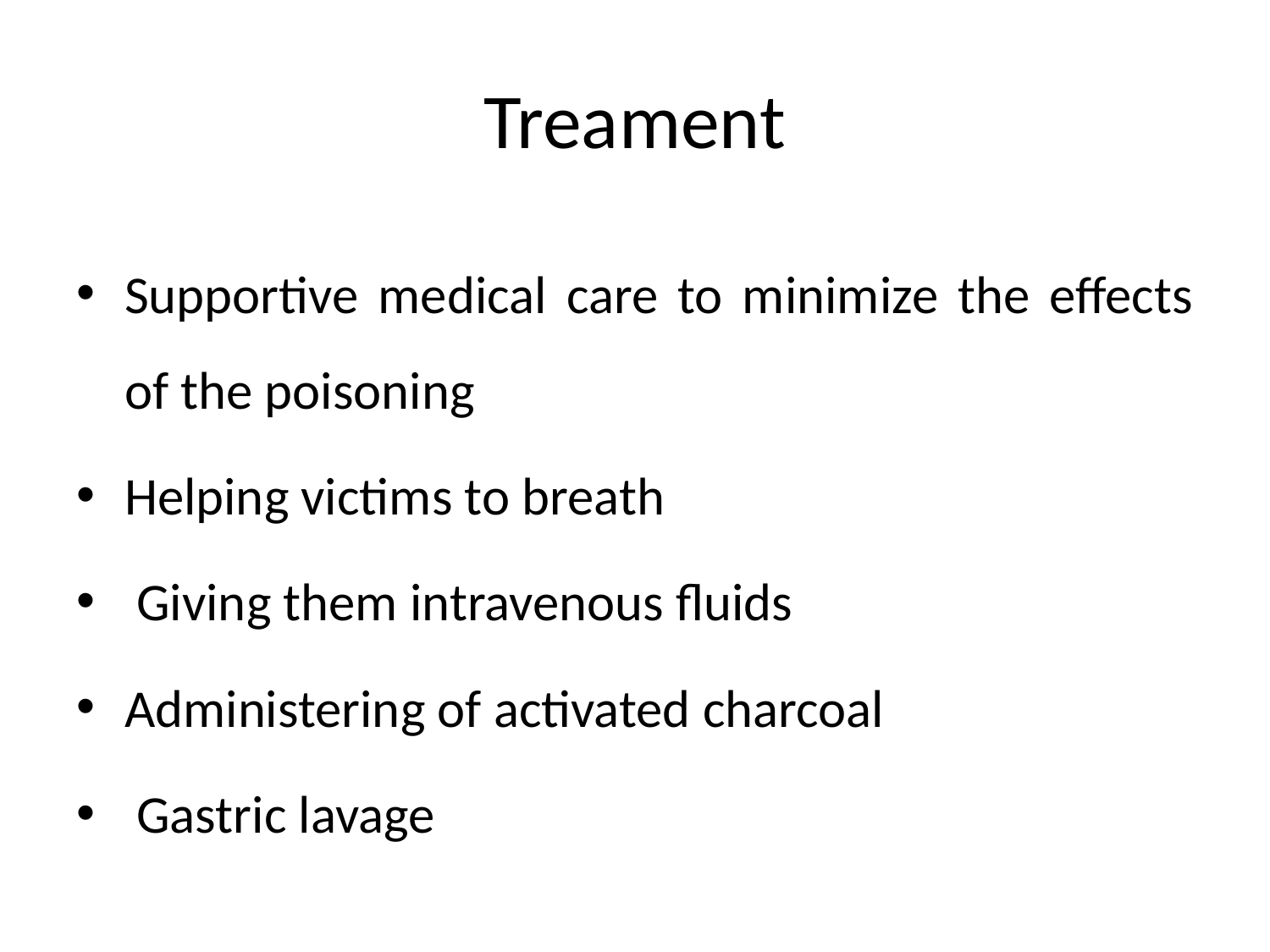

# Treament
Supportive medical care to minimize the effects of the poisoning
Helping victims to breath
 Giving them intravenous fluids
Administering of activated charcoal
 Gastric lavage